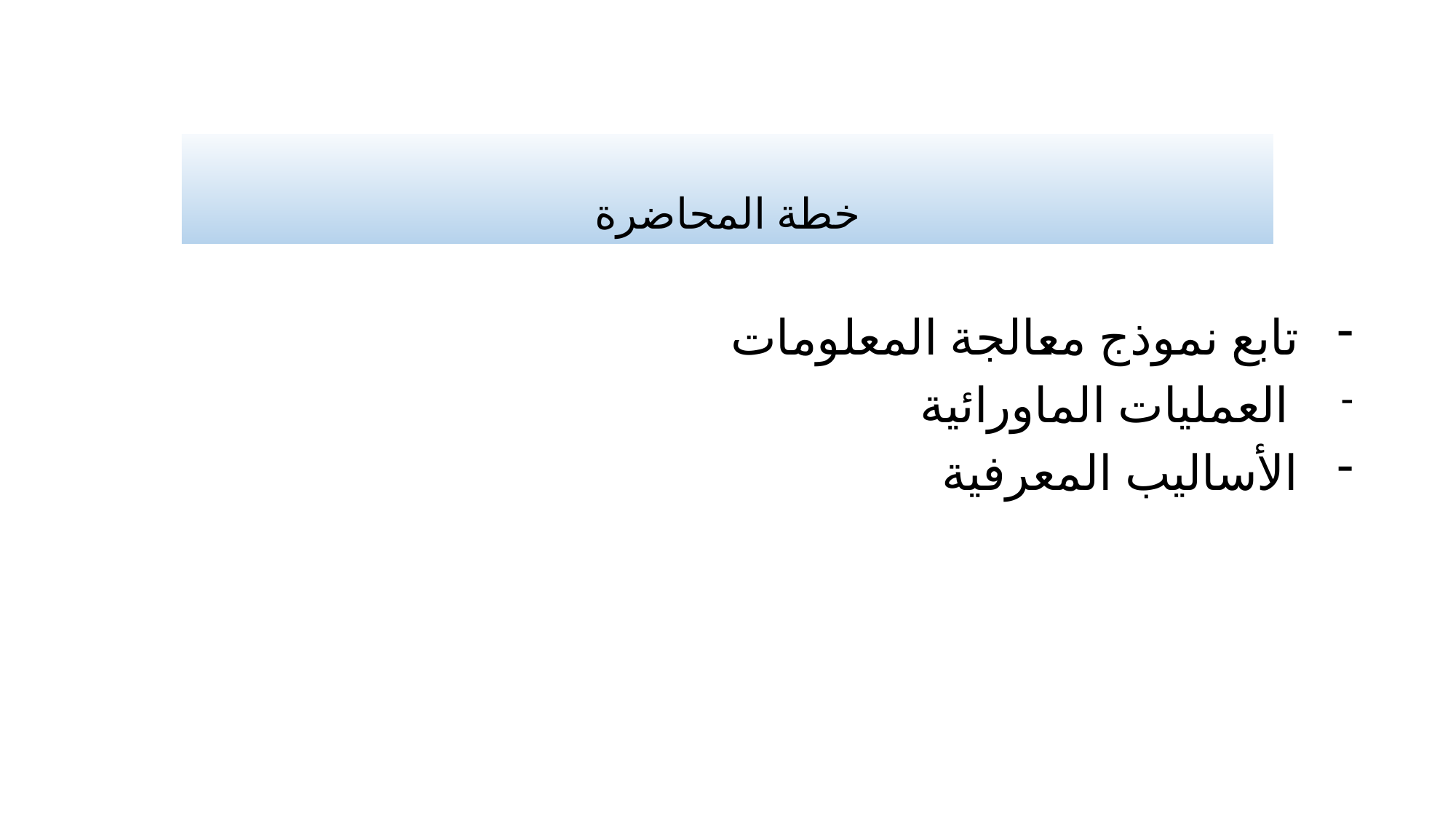

# خطة المحاضرة
تابع نموذج معالجة المعلومات
 العمليات الماورائية
الأساليب المعرفية